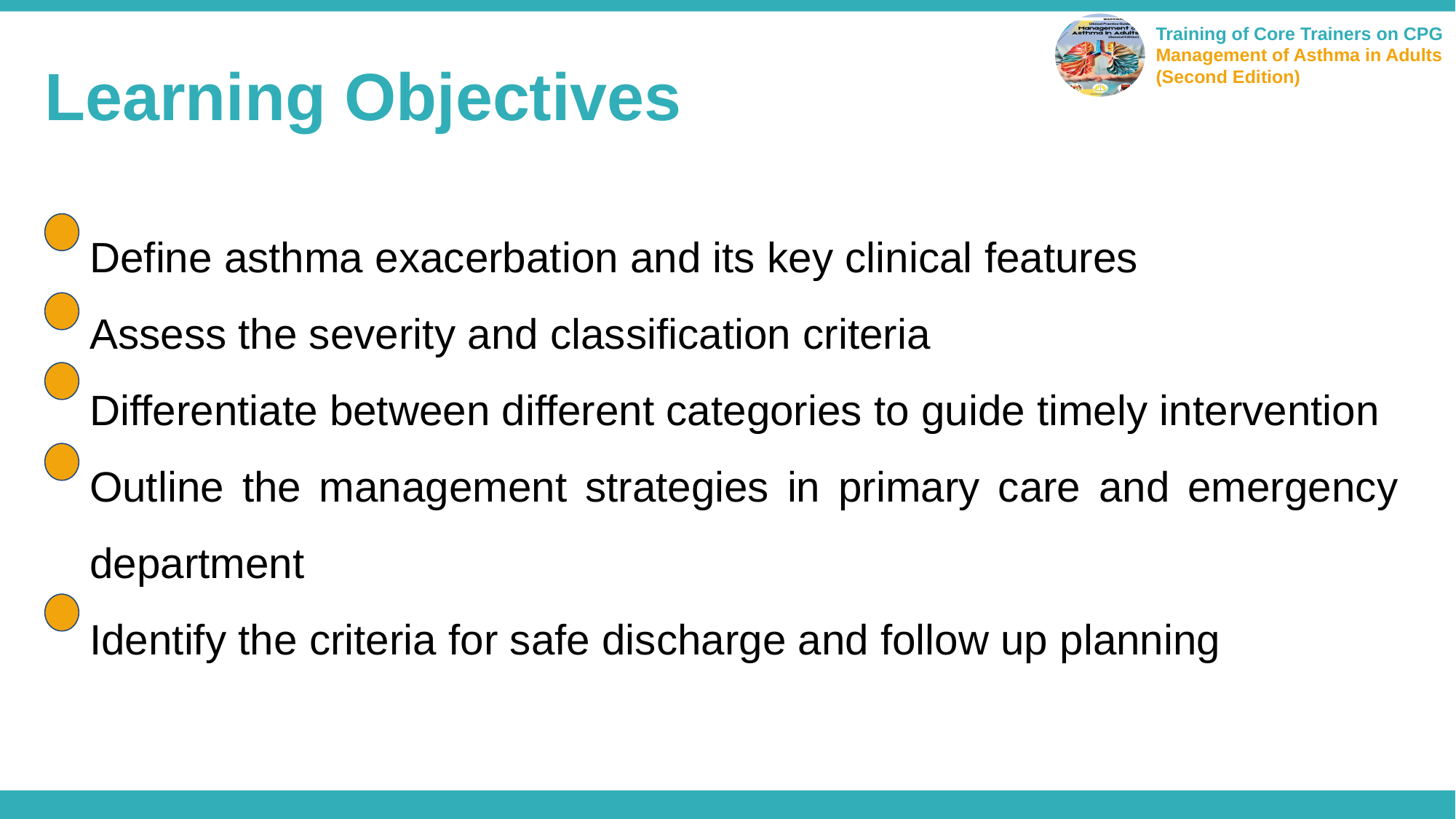

Learning Objectives
Define asthma exacerbation and its key clinical features
Assess the severity and classification criteria
Differentiate between different categories to guide timely intervention
Outline the management strategies in primary care and emergency department
Identify the criteria for safe discharge and follow up planning